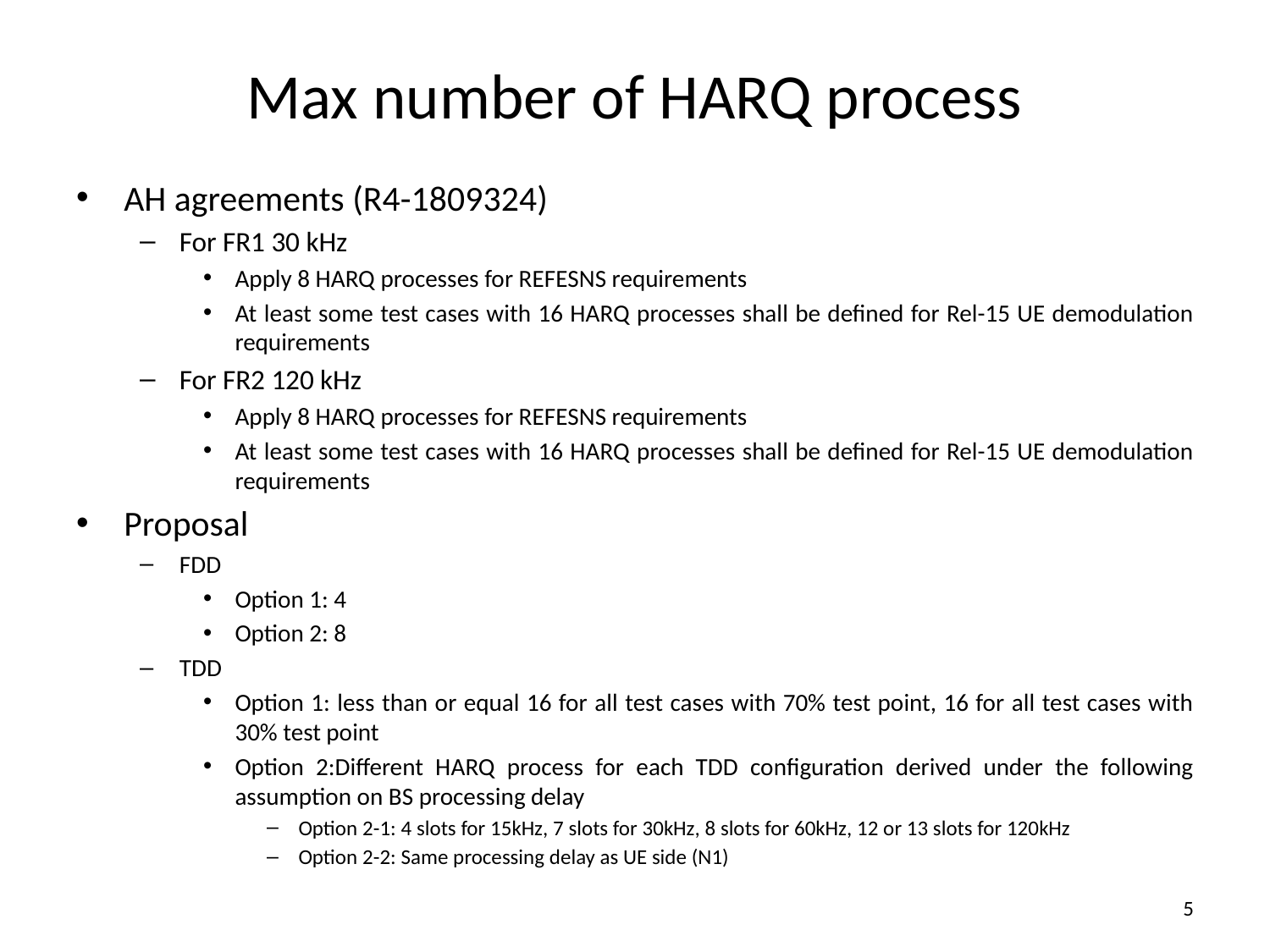

# Max number of HARQ process
AH agreements (R4-1809324)
For FR1 30 kHz
Apply 8 HARQ processes for REFESNS requirements
At least some test cases with 16 HARQ processes shall be defined for Rel-15 UE demodulation requirements
For FR2 120 kHz
Apply 8 HARQ processes for REFESNS requirements
At least some test cases with 16 HARQ processes shall be defined for Rel-15 UE demodulation requirements
Proposal
FDD
Option 1: 4
Option 2: 8
TDD
Option 1: less than or equal 16 for all test cases with 70% test point, 16 for all test cases with 30% test point
Option 2:Different HARQ process for each TDD configuration derived under the following assumption on BS processing delay
Option 2-1: 4 slots for 15kHz, 7 slots for 30kHz, 8 slots for 60kHz, 12 or 13 slots for 120kHz
Option 2-2: Same processing delay as UE side (N1)

5